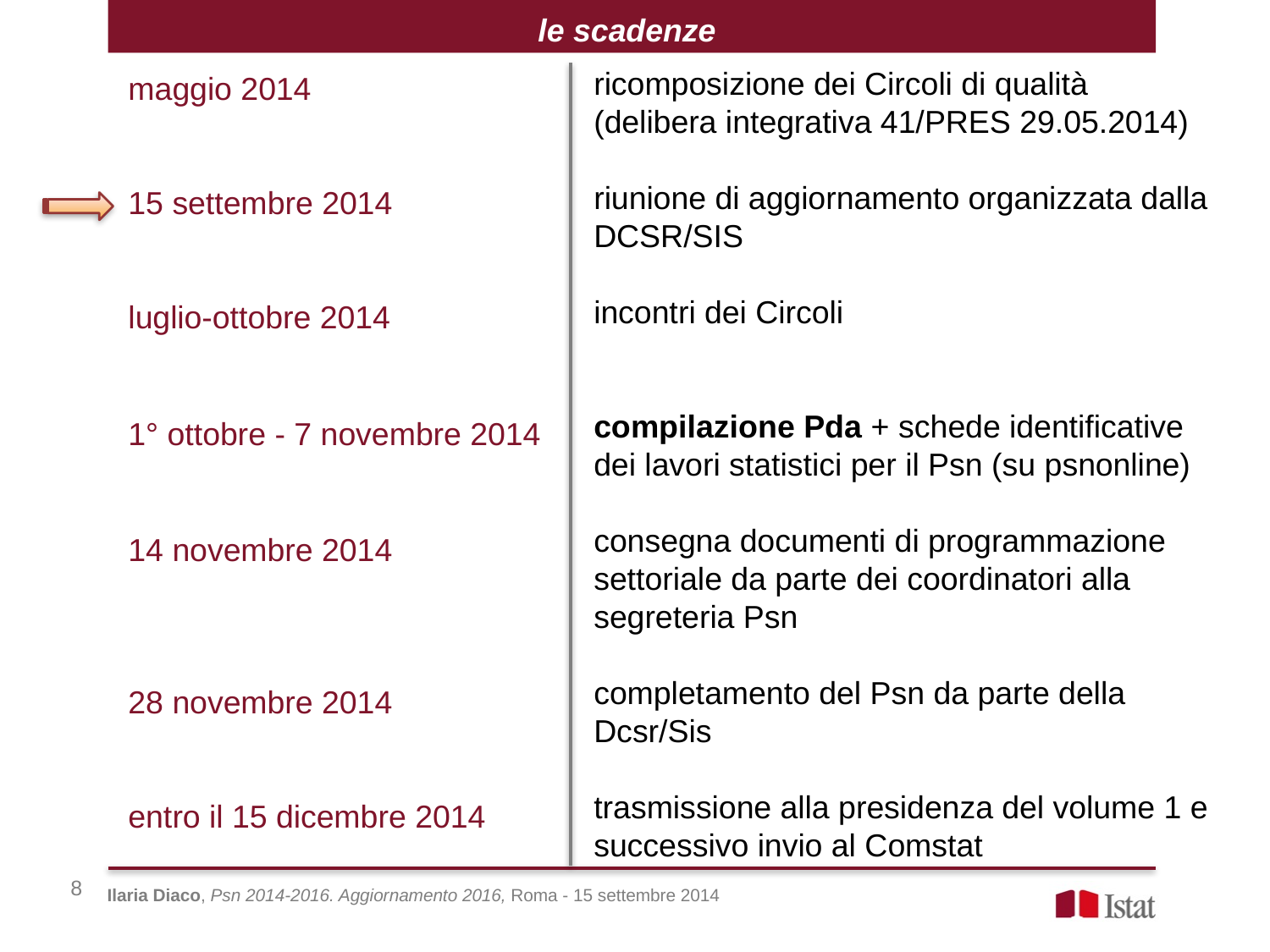

le scadenze
ricomposizione dei Circoli di qualità
(delibera integrativa 41/PRES 29.05.2014)

riunione di aggiornamento organizzata dalla DCSR/SIS

incontri dei Circoli

compilazione Pda + schede identificative dei lavori statistici per il Psn (su psnonline)

consegna documenti di programmazione settoriale da parte dei coordinatori alla segreteria Psn

completamento del Psn da parte della Dcsr/Sis

trasmissione alla presidenza del volume 1 e successivo invio al Comstat
maggio 2014

15 settembre 2014

luglio-ottobre 2014

1° ottobre - 7 novembre 2014

14 novembre 2014

28 novembre 2014

entro il 15 dicembre 2014

8
Ilaria Diaco, Psn 2014-2016. Aggiornamento 2016, Roma - 15 settembre 2014